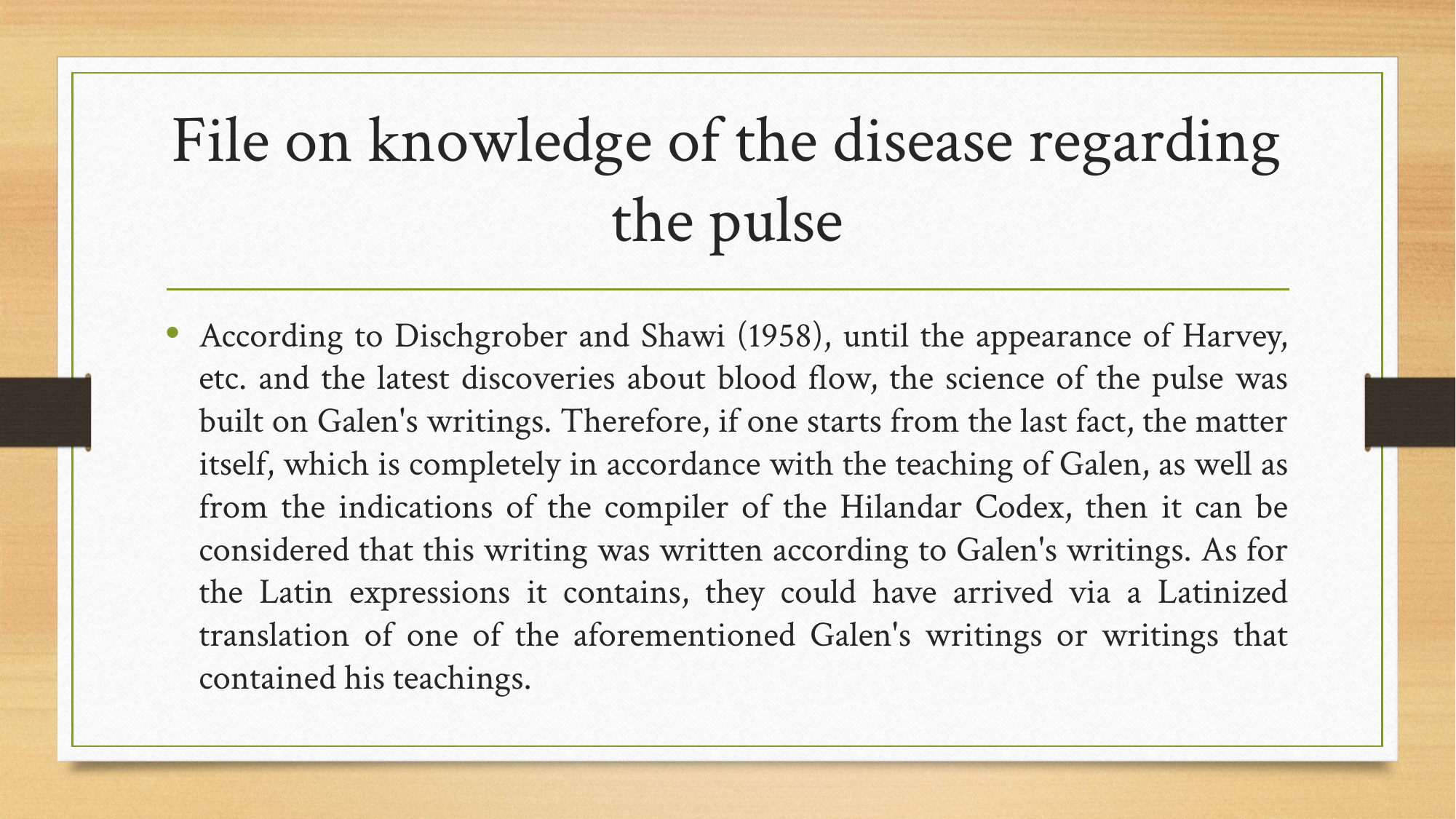

File on knowledge of the disease regarding the pulse
According to Dischgrober and Shawi (1958), until the appearance of Harvey, etc. and the latest discoveries about blood flow, the science of the pulse was built on Galen's writings. Therefore, if one starts from the last fact, the matter itself, which is completely in accordance with the teaching of Galen, as well as from the indications of the compiler of the Hilandar Codex, then it can be considered that this writing was written according to Galen's writings. As for the Latin expressions it contains, they could have arrived via a Latinized translation of one of the aforementioned Galen's writings or writings that contained his teachings.